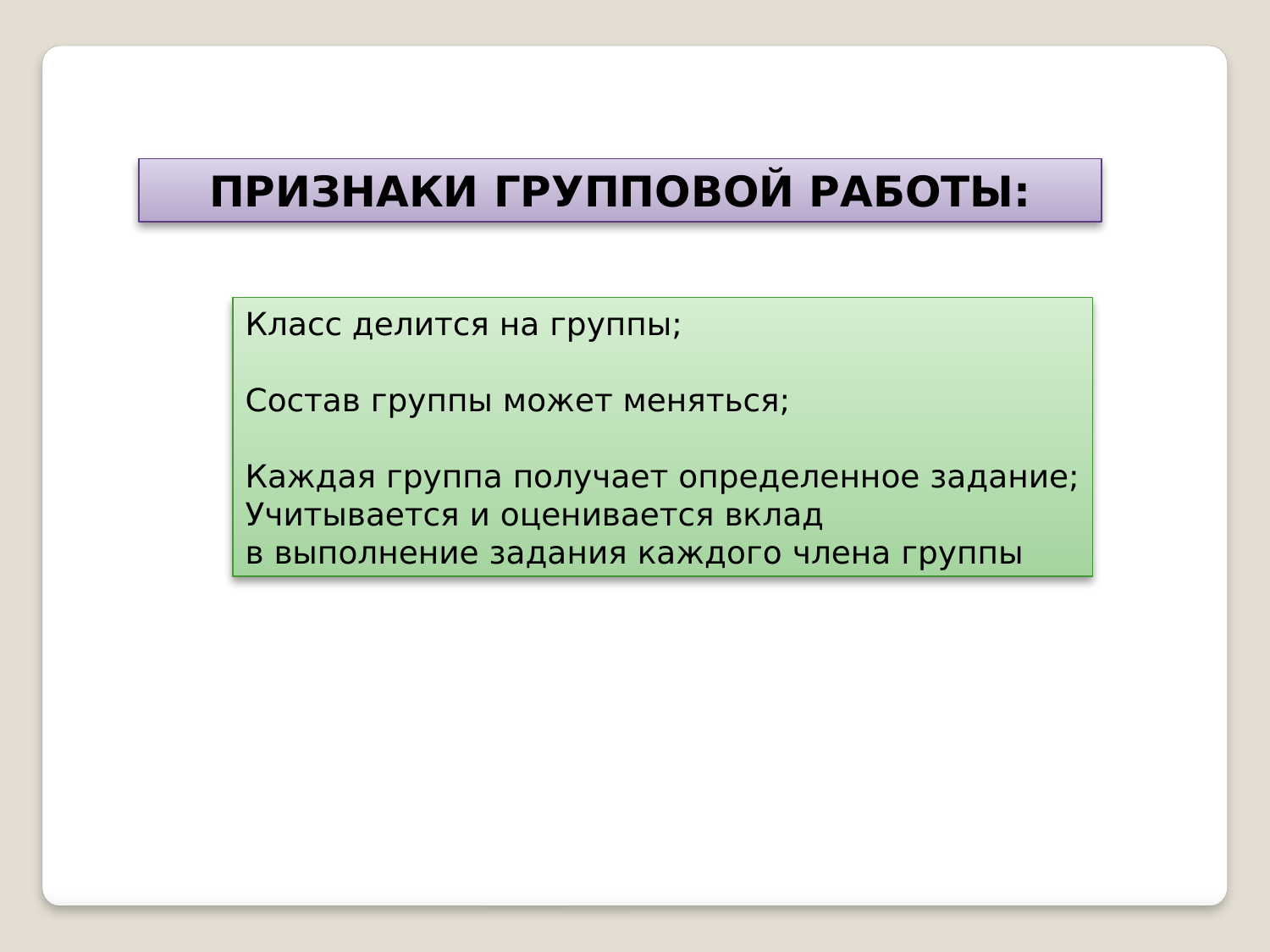

ПРИЗНАКИ ГРУППОВОЙ РАБОТЫ:
Класс делится на группы;

Состав группы может меняться;

Каждая группа получает определенное задание;
Учитывается и оценивается вклад
в выполнение задания каждого члена группы